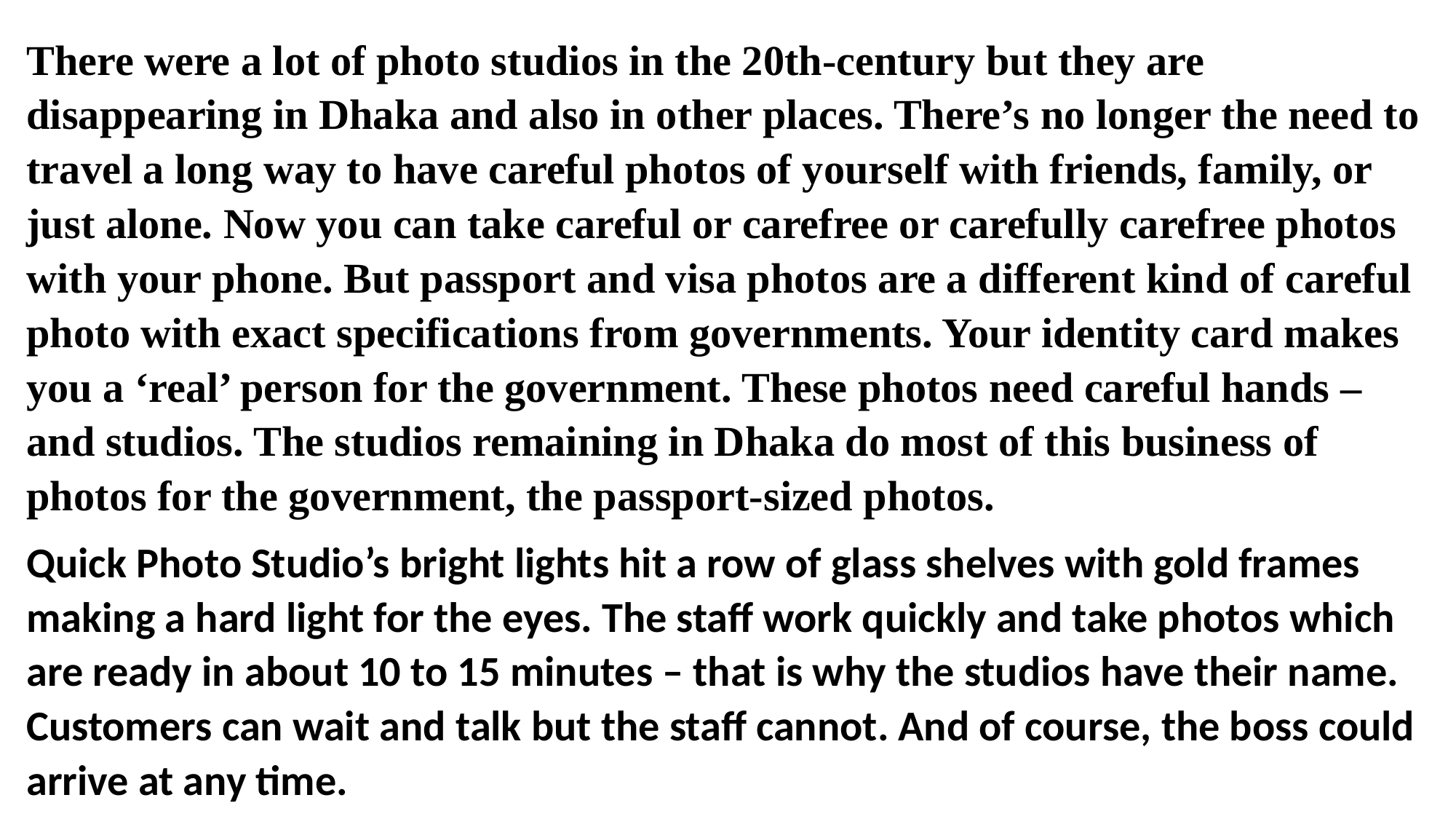

There were a lot of photo studios in the 20th-century but they are disappearing in Dhaka and also in other places. There’s no longer the need to travel a long way to have careful photos of yourself with friends, family, or just alone. Now you can take careful or carefree or carefully carefree photos with your phone. But passport and visa photos are a different kind of careful photo with exact specifications from governments. Your identity card makes you a ‘real’ person for the government. These photos need careful hands – and studios. The studios remaining in Dhaka do most of this business of photos for the government, the passport-sized photos.
Quick Photo Studio’s bright lights hit a row of glass shelves with gold frames making a hard light for the eyes. The staff work quickly and take photos which are ready in about 10 to 15 minutes – that is why the studios have their name. Customers can wait and talk but the staff cannot. And of course, the boss could arrive at any time.